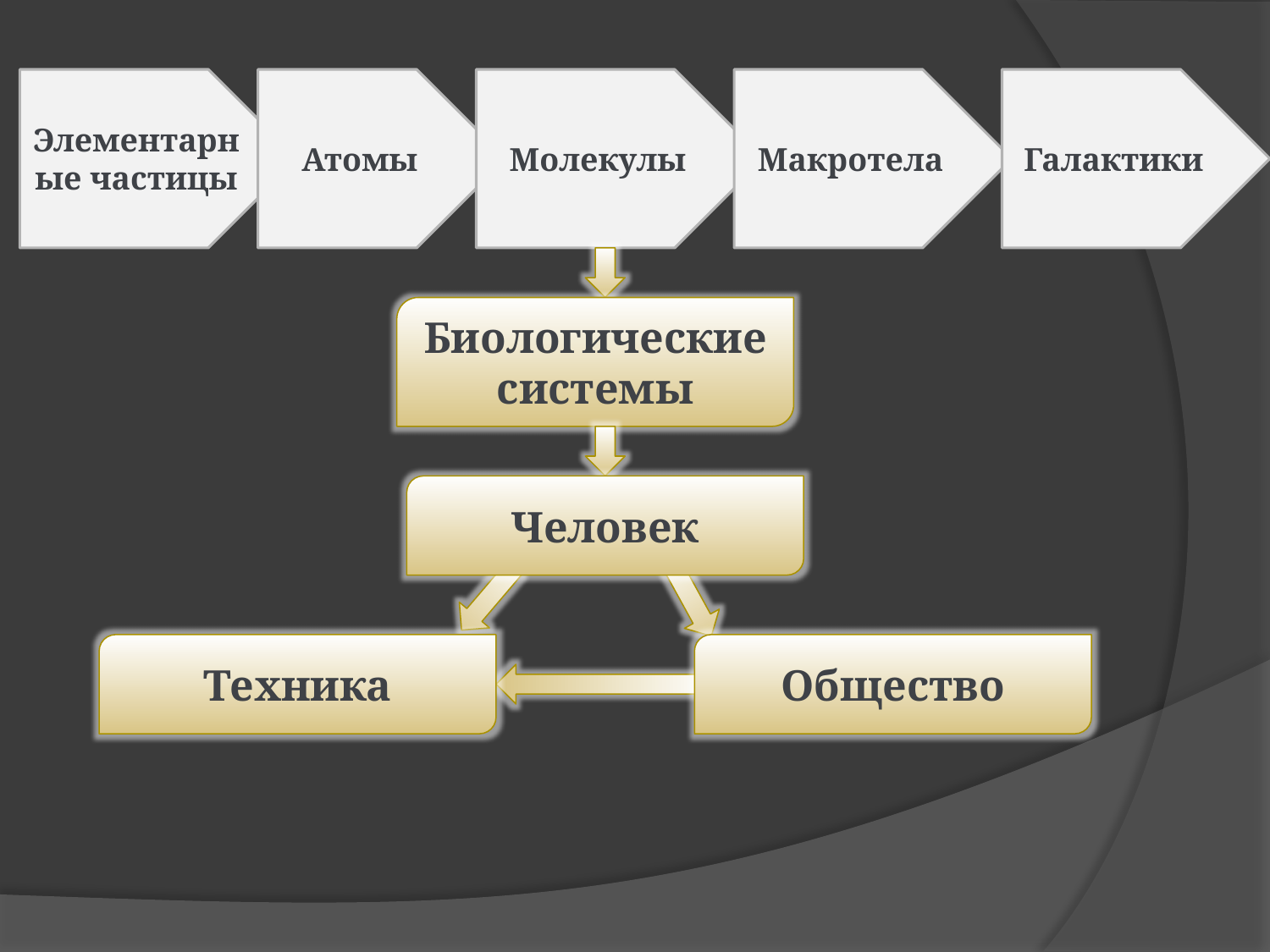

Элементарные частицы
Атомы
Молекулы
Макротела
Галактики

Биологические системы

Человек

Техника
Общество